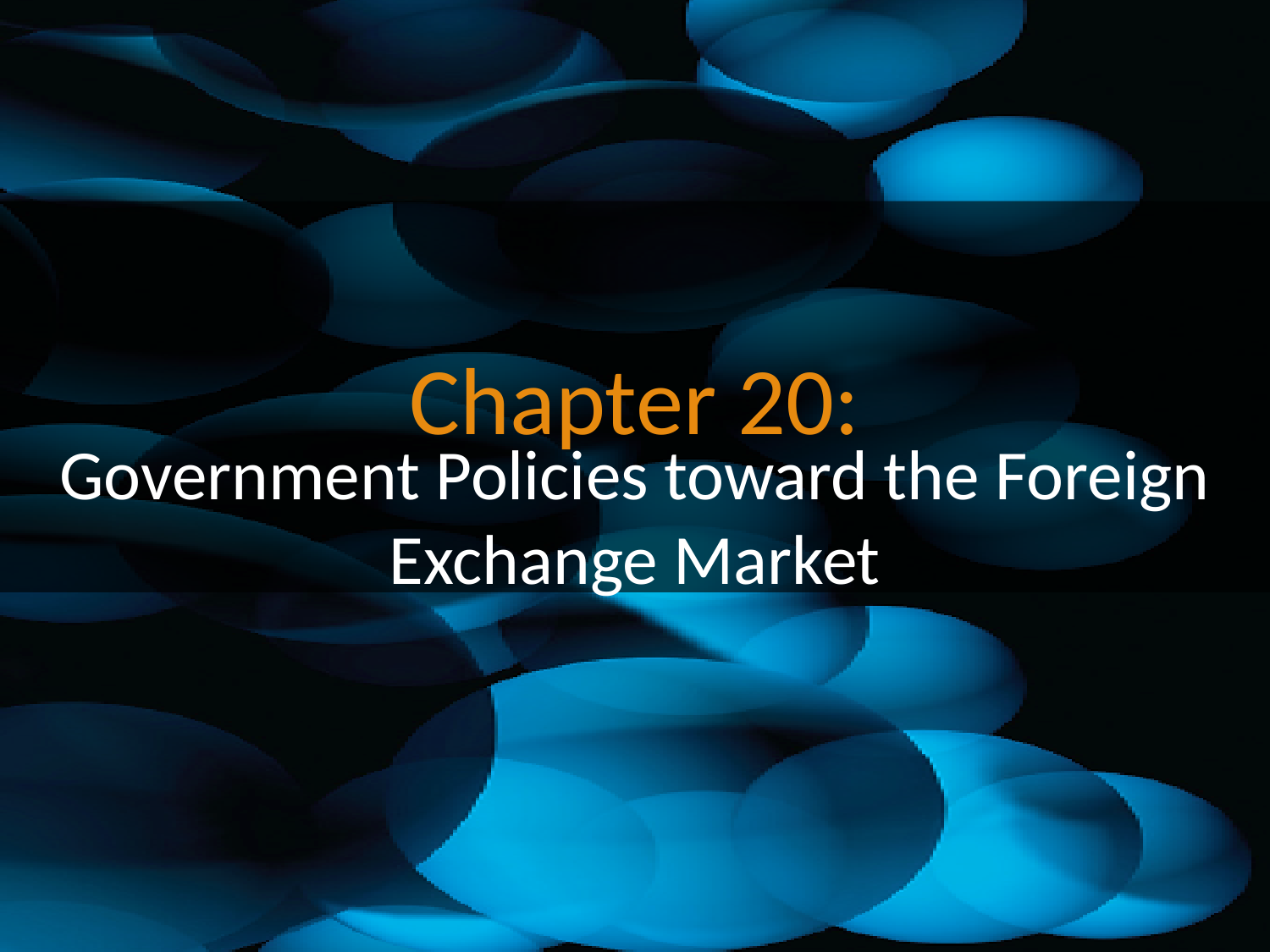

# Chapter 20:
Government Policies toward the Foreign Exchange Market